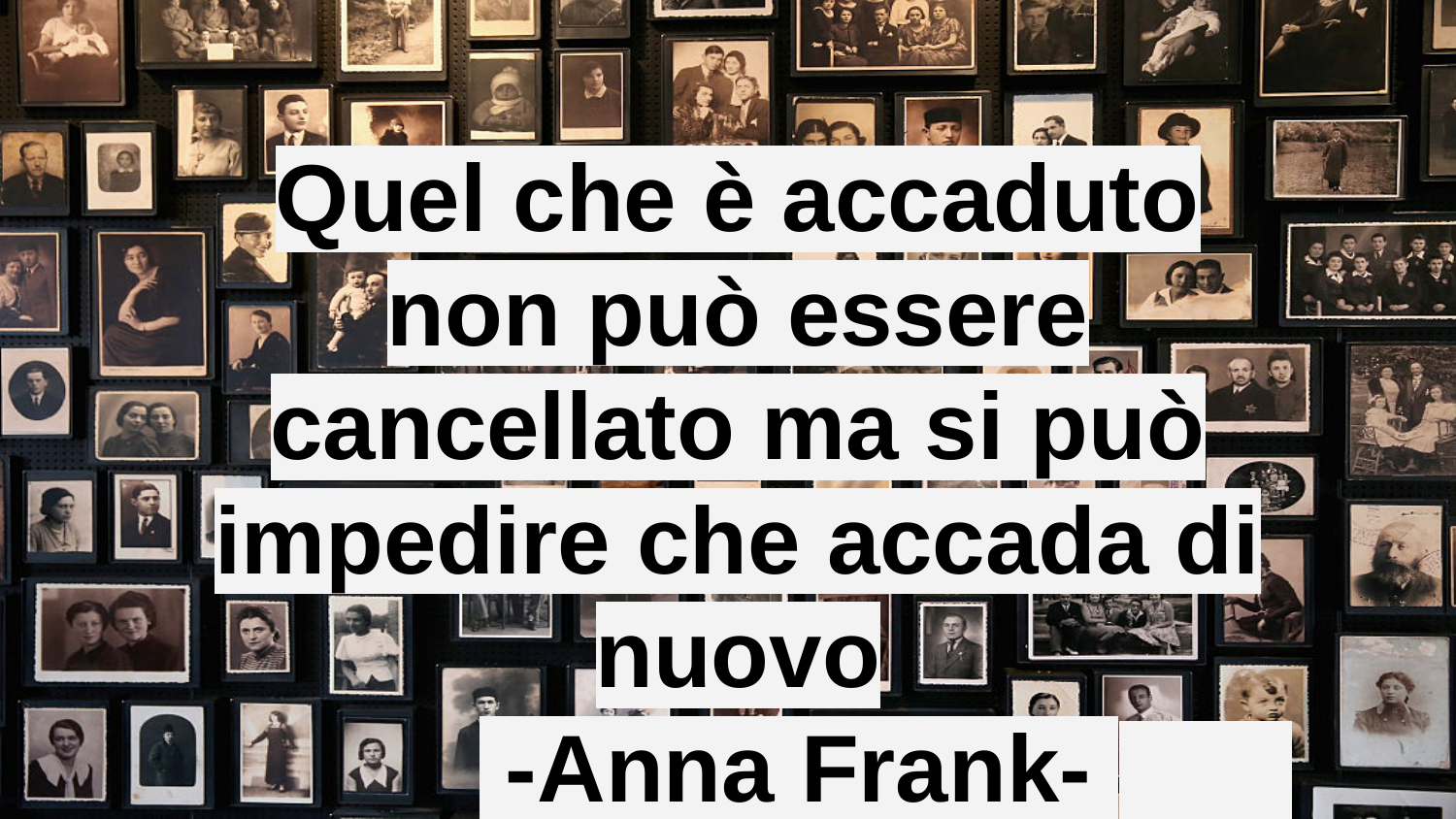

Quel che è accaduto non può essere cancellato ma si può impedire che accada di nuovo
 -Anna Frank-